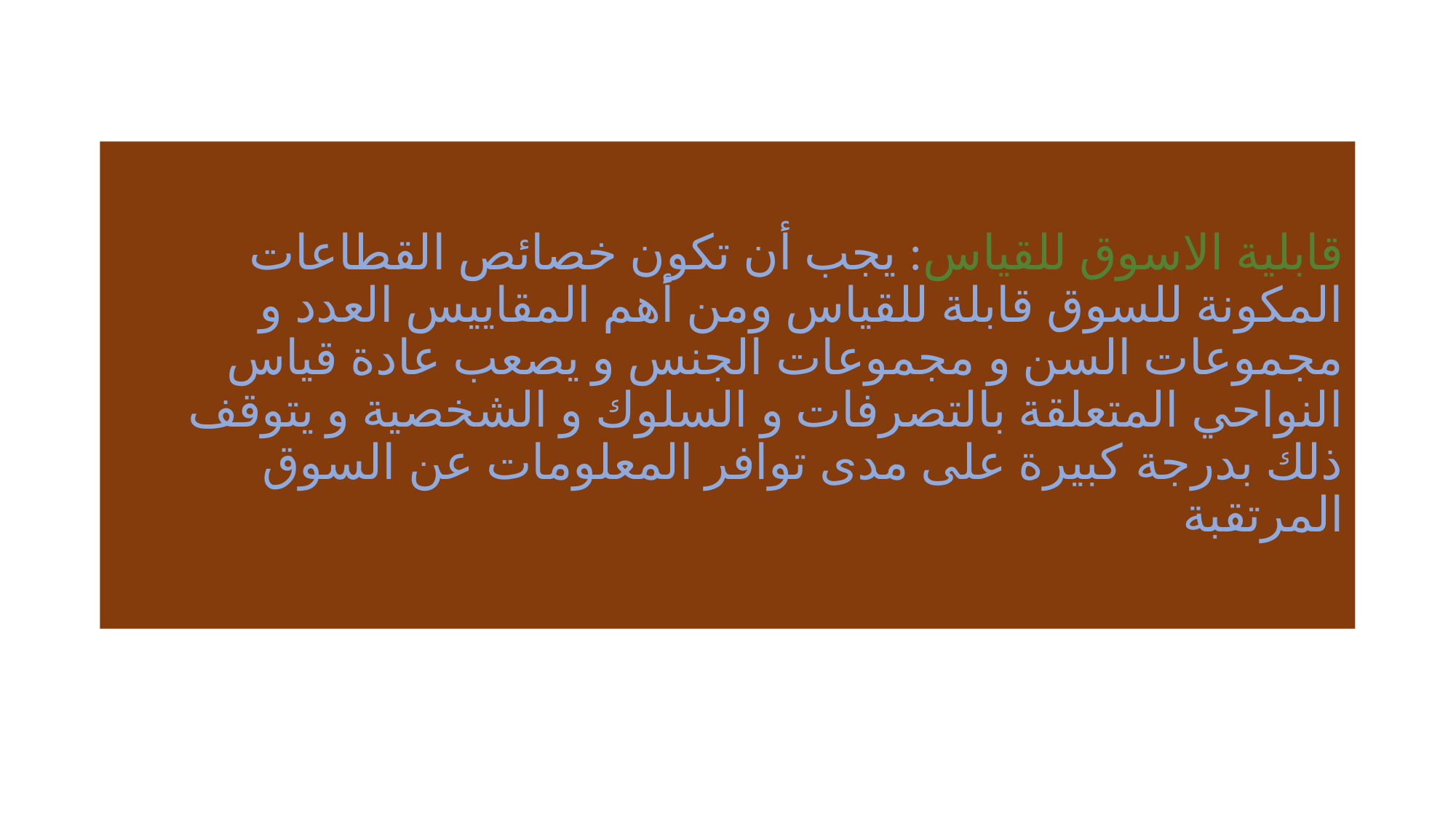

# قابلية الاسوق للقياس: يجب أن تكون خصائص القطاعات المكونة للسوق قابلة للقياس ومن أهم المقاييس العدد و مجموعات السن و مجموعات الجنس و يصعب عادة قياس النواحي المتعلقة بالتصرفات و السلوك و الشخصية و يتوقف ذلك بدرجة كبيرة على مدى توافر المعلومات عن السوق المرتقبة